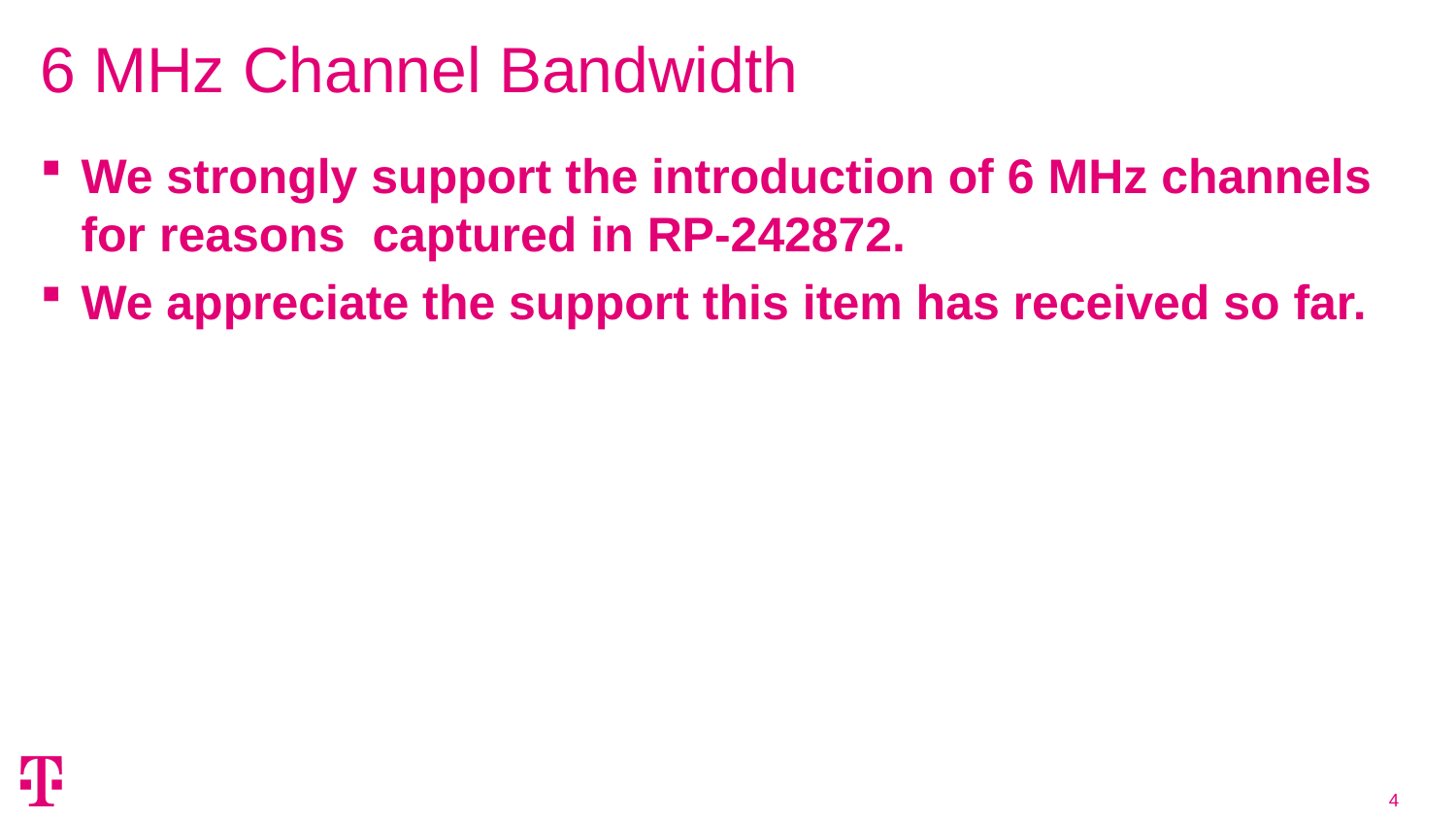

# 6 MHz Channel Bandwidth
We strongly support the introduction of 6 MHz channels for reasons  captured in RP-242872.
We appreciate the support this item has received so far.